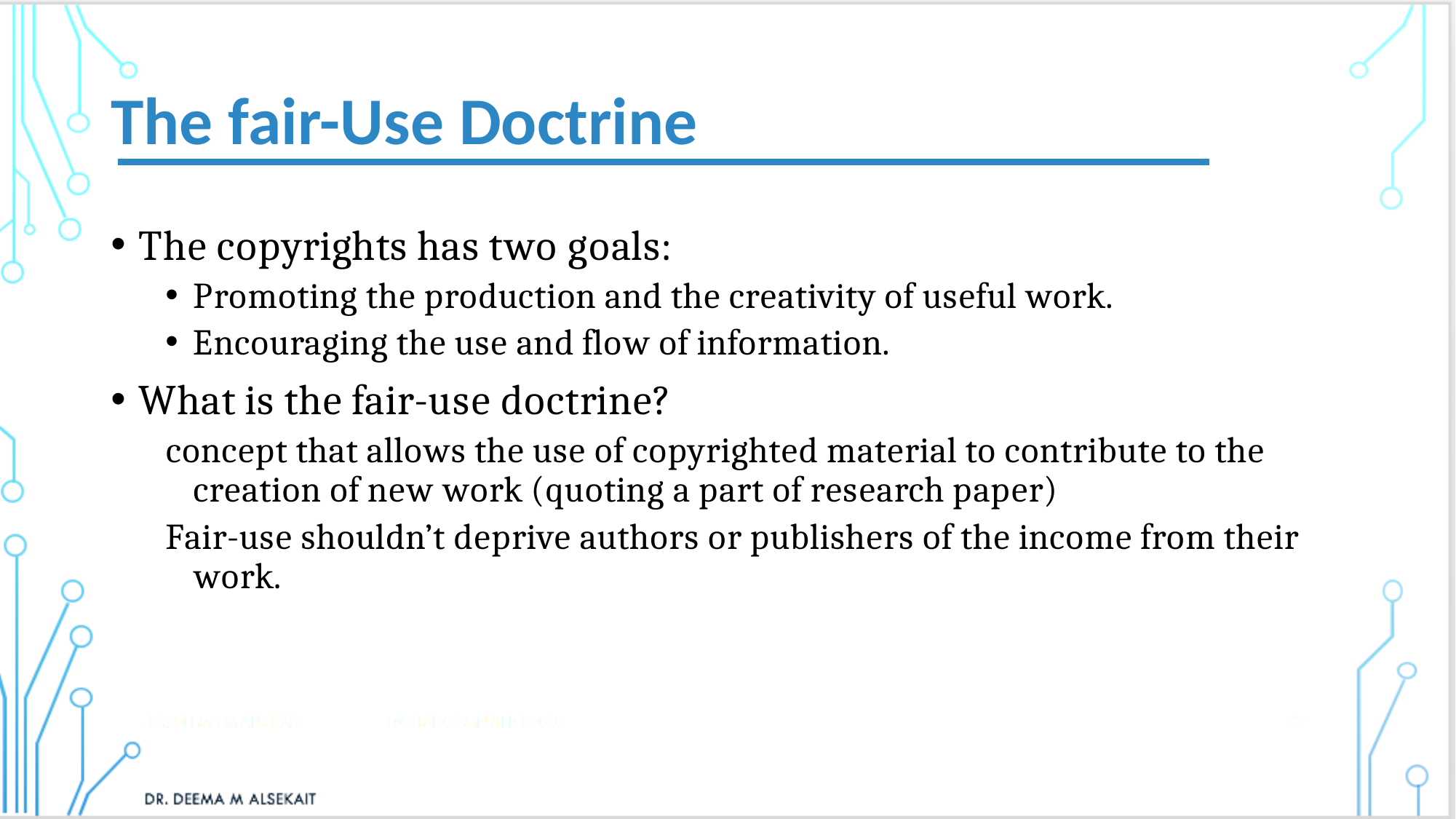

# The fair-Use Doctrine
The copyrights has two goals:
Promoting the production and the creativity of useful work.
Encouraging the use and flow of information.
What is the fair-use doctrine?
concept that allows the use of copyrighted material to contribute to the creation of new work (quoting a part of research paper)
Fair-use shouldn’t deprive authors or publishers of the income from their work.